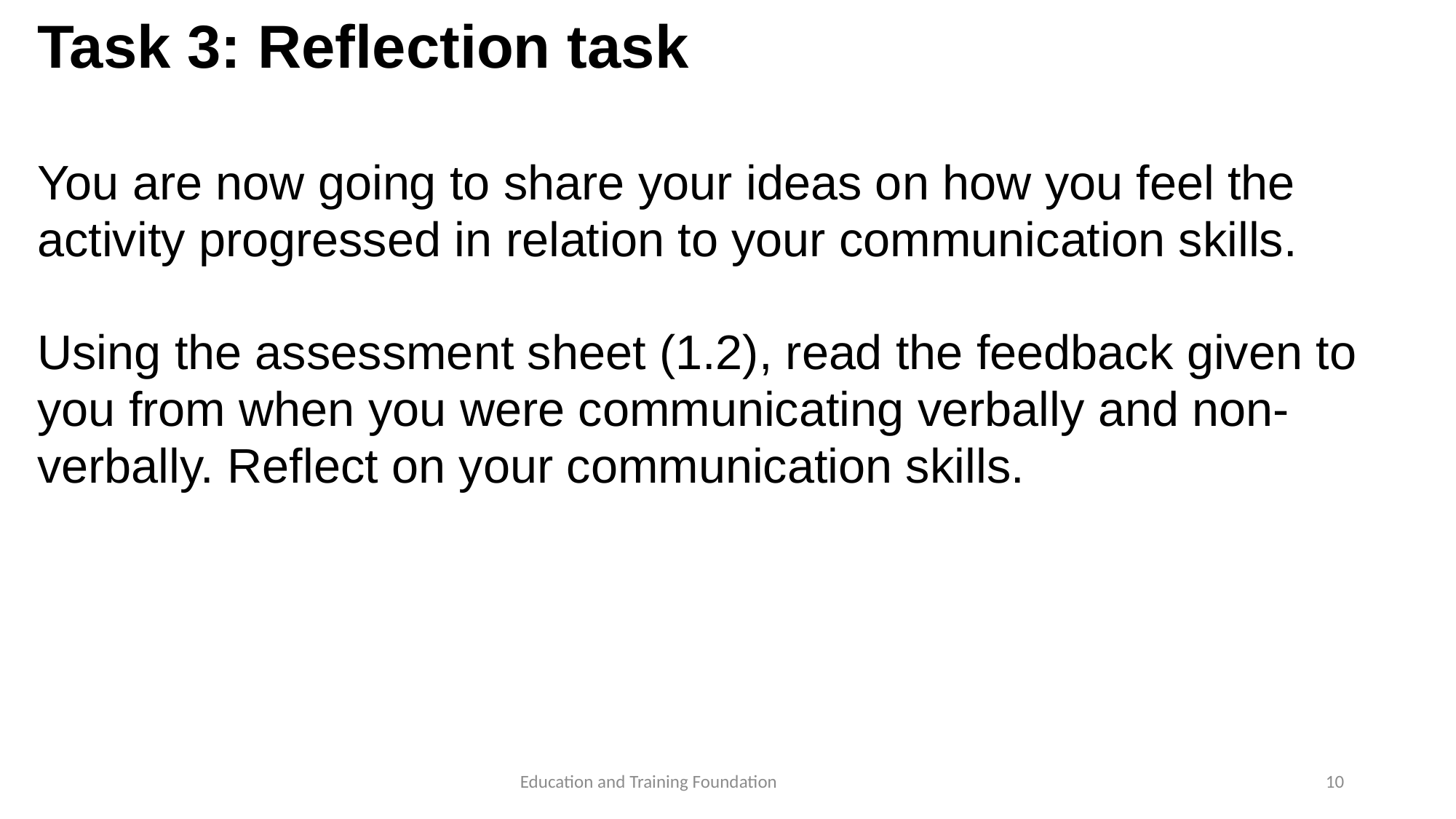

# Task 3: Reflection task
You are now going to share your ideas on how you feel the activity progressed in relation to your communication skills.

Using the assessment sheet (1.2), read the feedback given to you from when you were communicating verbally and non-verbally. Reflect on your communication skills.

10
Education and Training Foundation